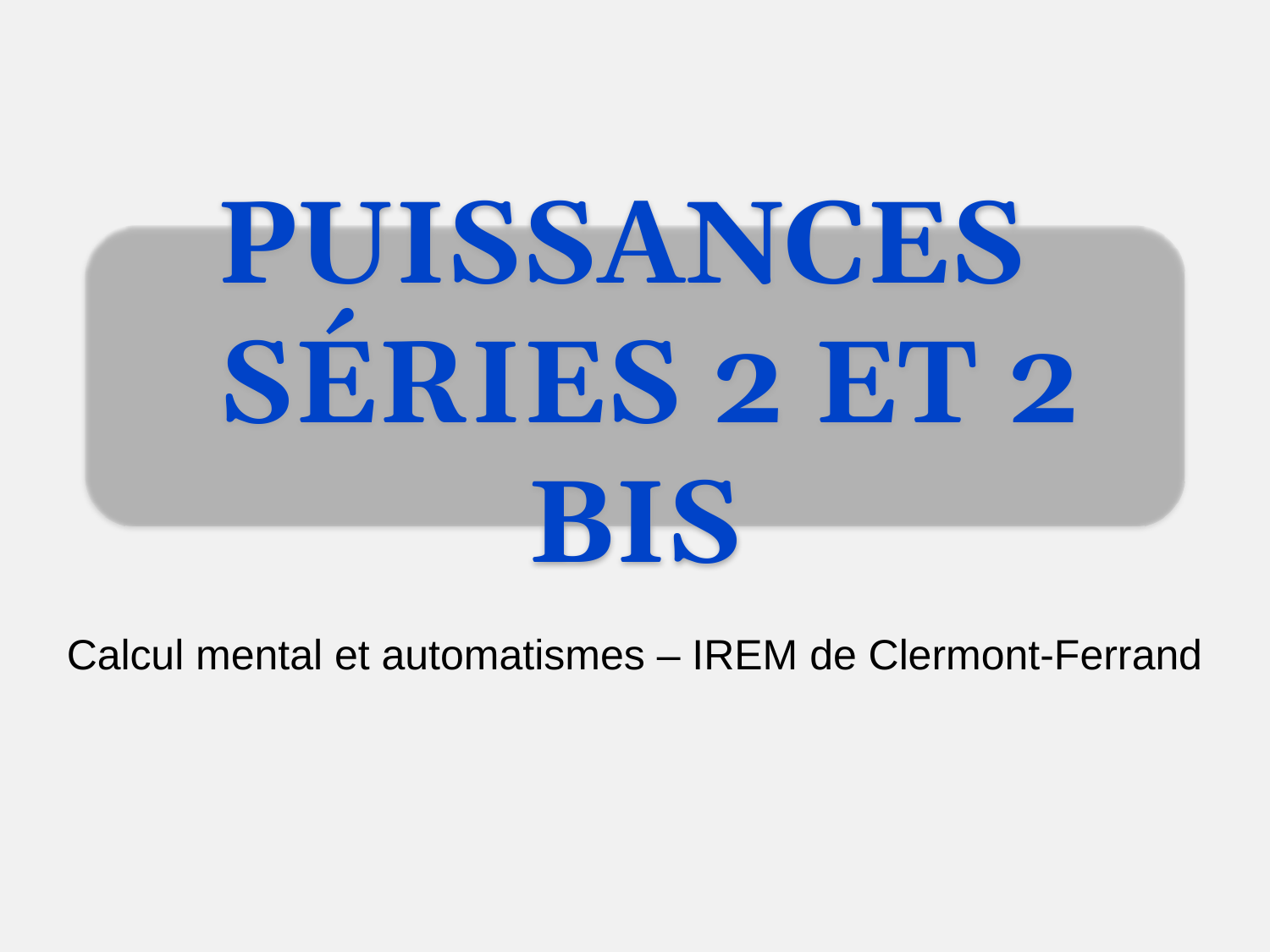

Puissances
 Séries 2 et 2 bis
Calcul mental et automatismes – IREM de Clermont-Ferrand